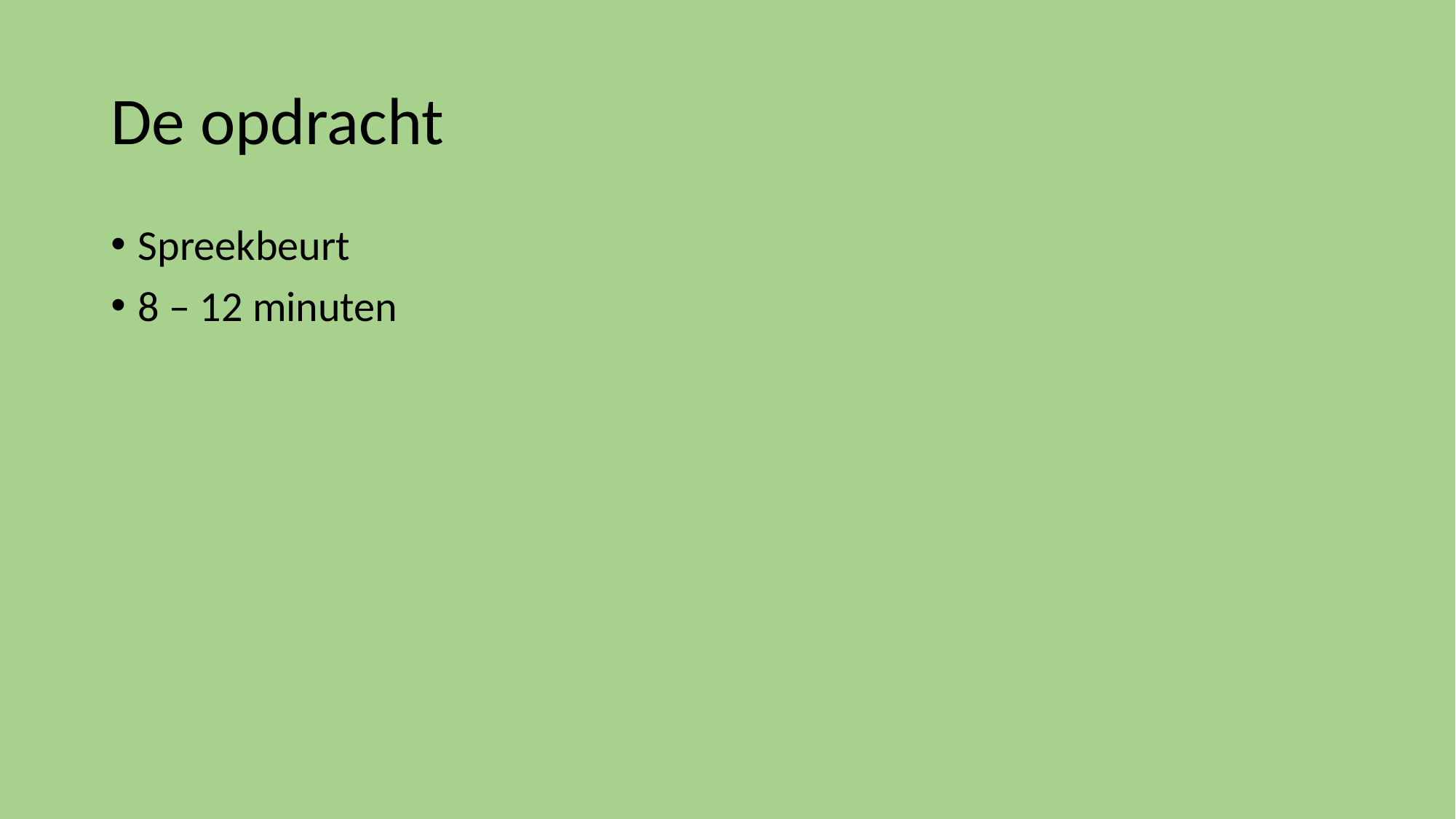

# De opdracht
Spreekbeurt
8 – 12 minuten